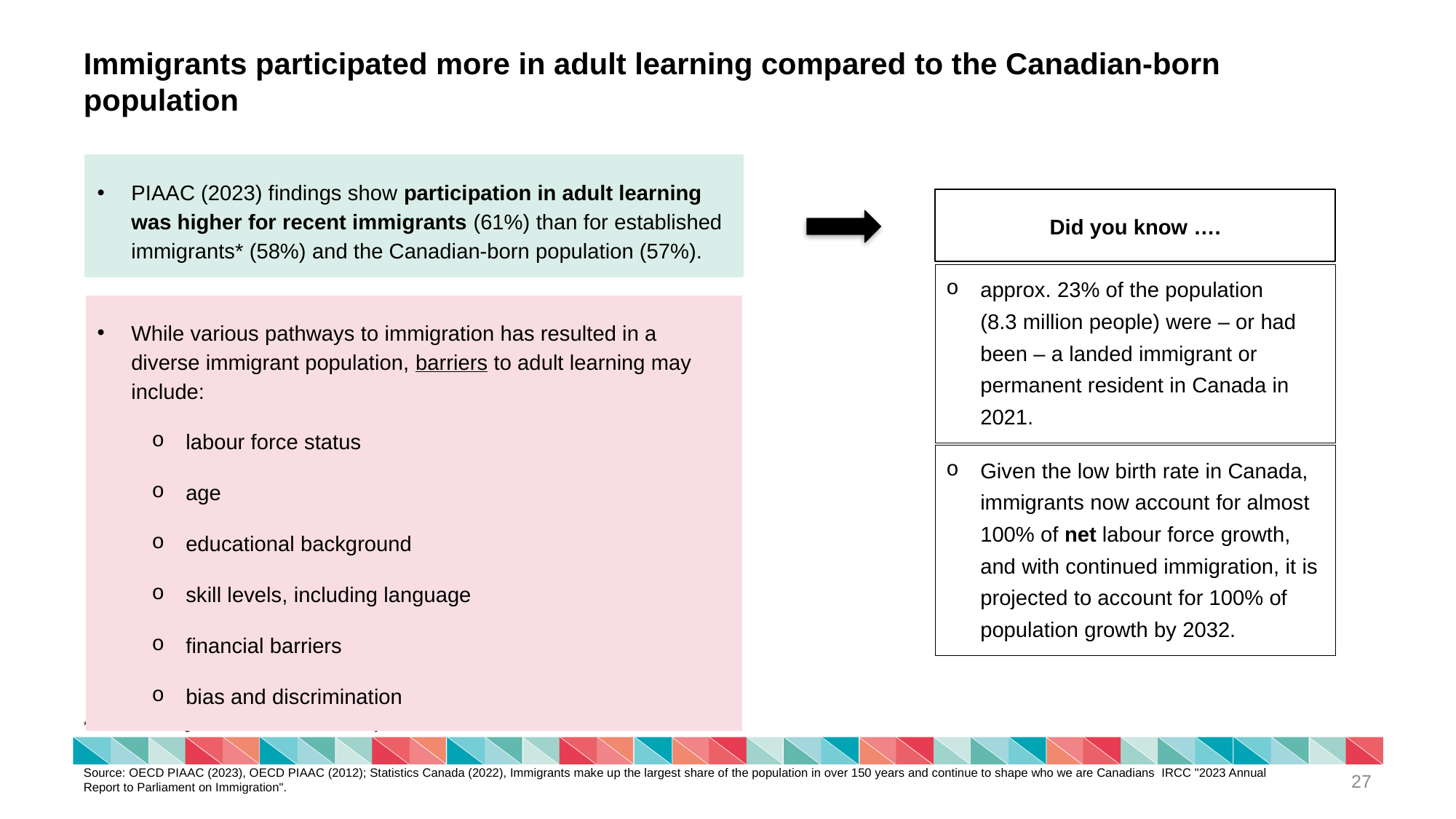

# Immigrants participated more in adult learning compared to the Canadian-born population

PIAAC (2023) findings show participation in adult learning was higher for recent immigrants (61%) than for established  immigrants* (58%) and the Canadian-born population (57%).

Did you know ….

approx. 23% of the population
(8.3 million people) were – or had been – a landed immigrant or permanent resident in Canada in 2021.

While various pathways to immigration has resulted in a diverse immigrant population, barriers to adult learning may include:
labour force status
age
educational background
skill levels, including language
financial barriers
bias and discrimination

Given the low birth rate in Canada, immigrants now account for almost 100% of net labour force growth, and with continued immigration, it is projected to account for 100% of population growth by 2032.

* Established immigrants have been in Canada for 10 years or more.
27
Source: OECD PIAAC (2023), OECD PIAAC (2012); Statistics Canada (2022), Immigrants make up the largest share of the population in over 150 years and continue to shape who we are Canadians  IRCC "2023 Annual Report to Parliament on Immigration".